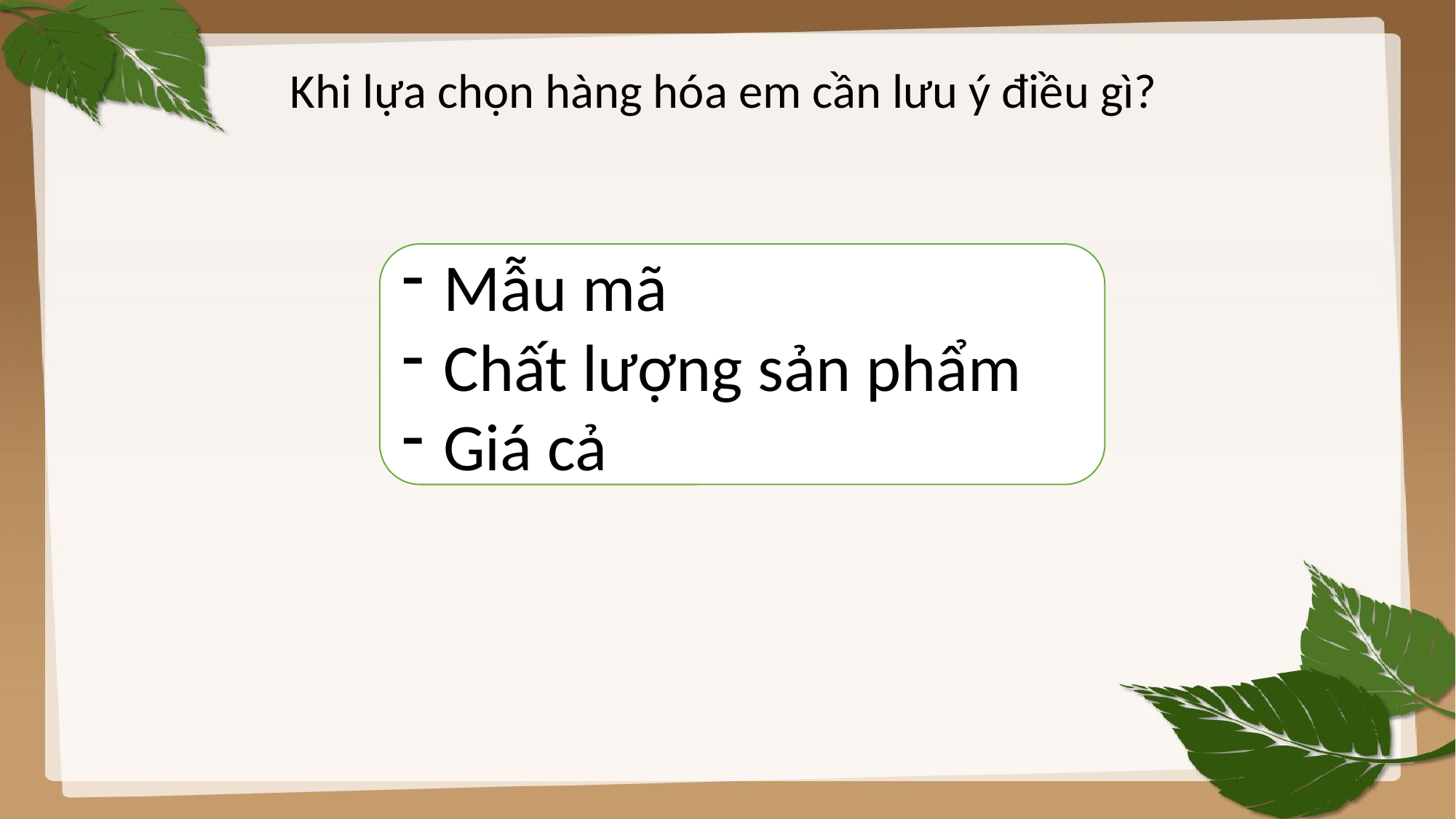

Khi lựa chọn hàng hóa em cần lưu ý điều gì?
Mẫu mã
Chất lượng sản phẩm
Giá cả